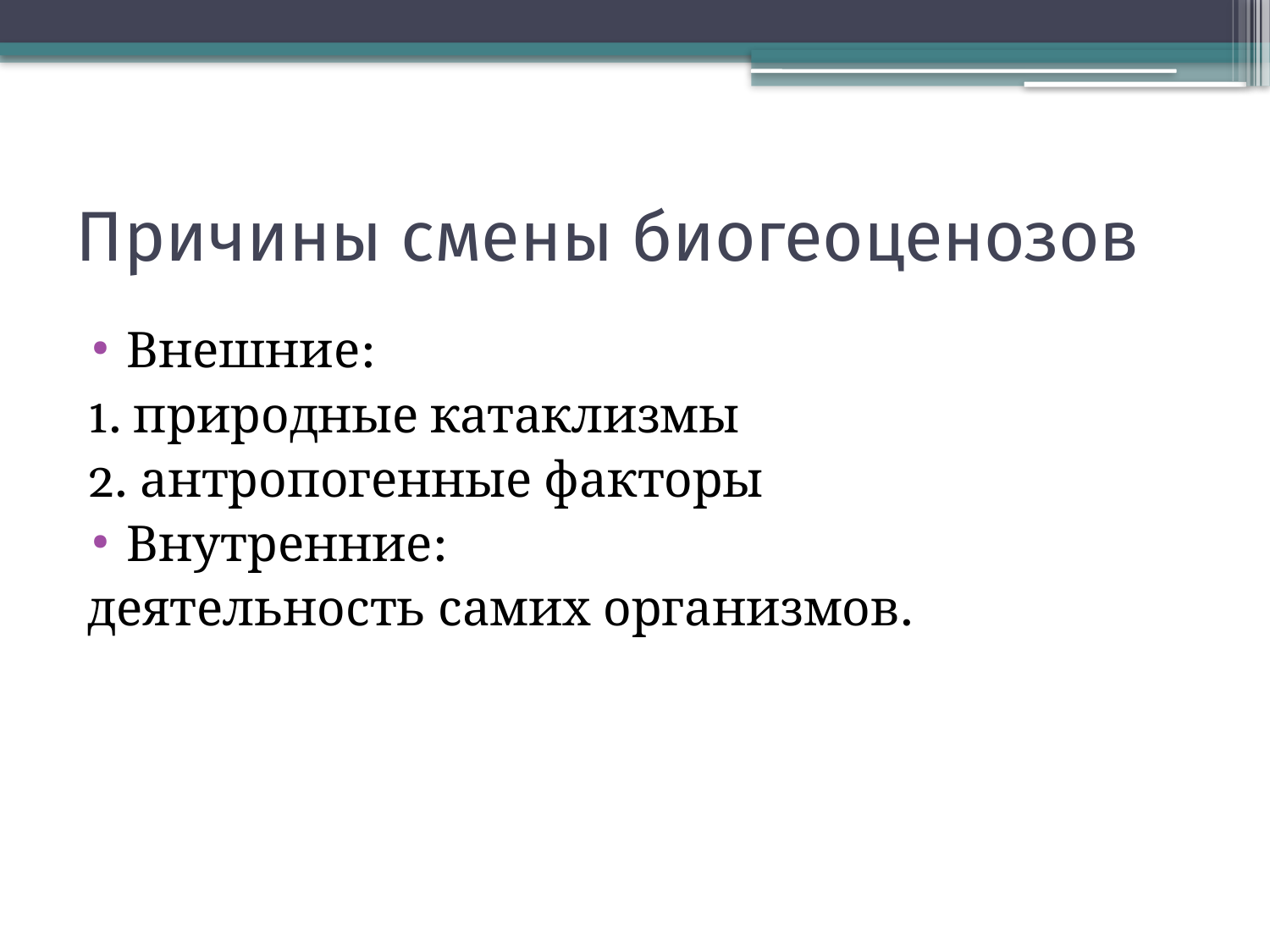

# Причины смены биогеоценозов
Внешние:
1. природные катаклизмы
2. антропогенные факторы
Внутренние:
деятельность самих организмов.